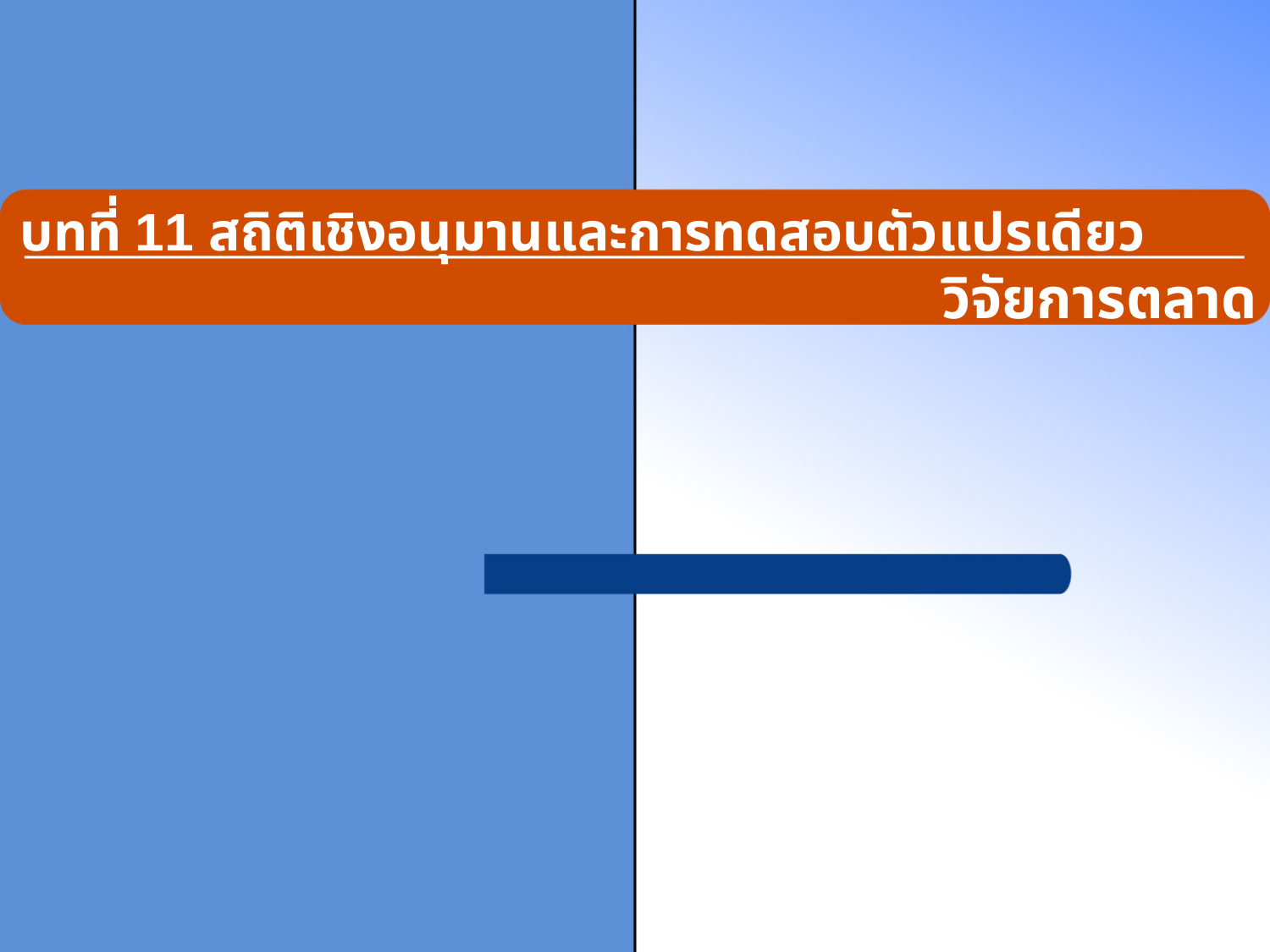

บทที่ 11 สถิติเชิงอนุมานและการทดสอบตัวแปรเดียว
วิจัยการตลาด